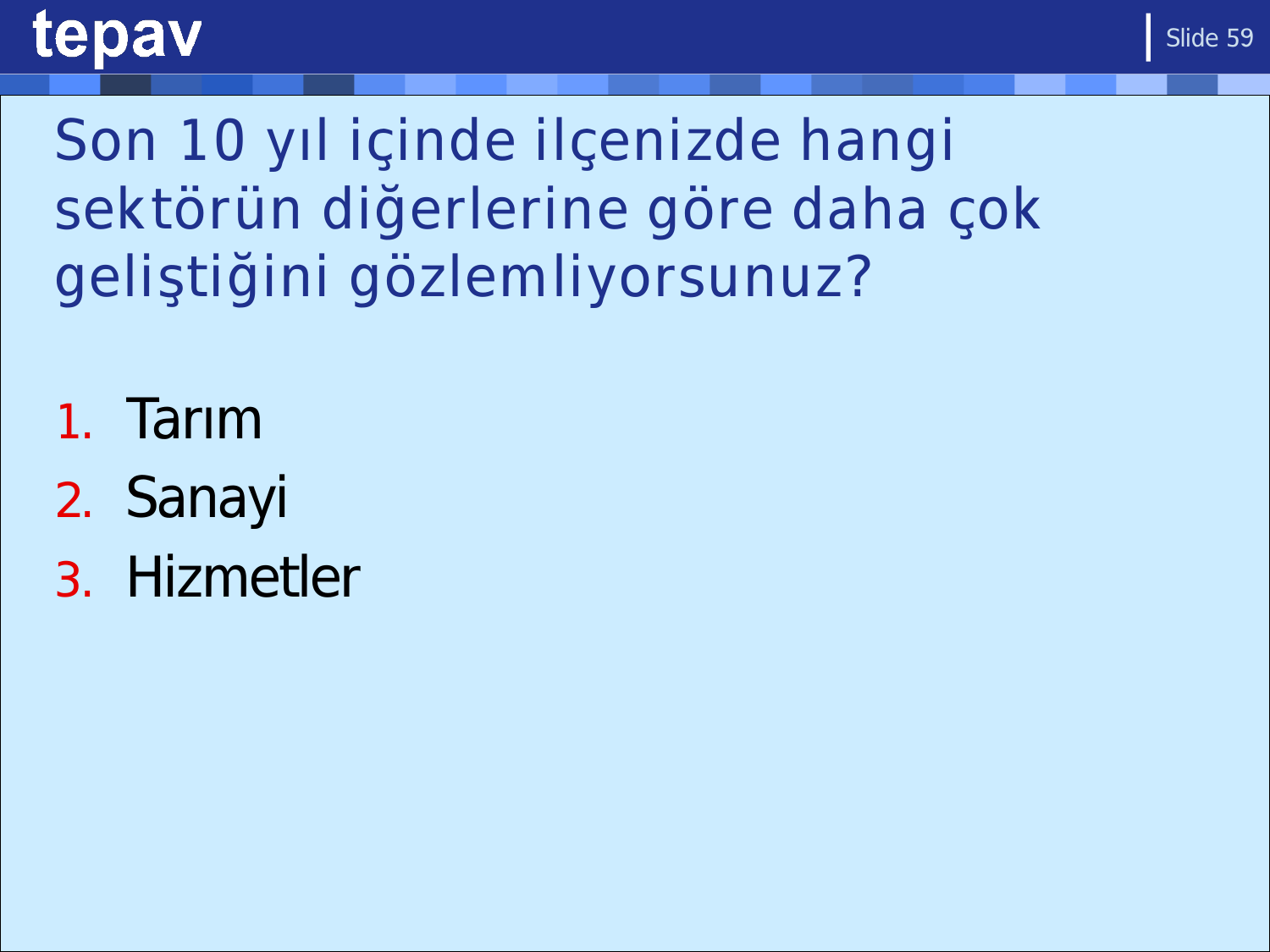

59

# Son 10 yıl içinde ilçenizde hangi sektörün diğerlerine göre daha çok geliştiğini gözlemliyorsunuz?
Tarım
Sanayi
Hizmetler